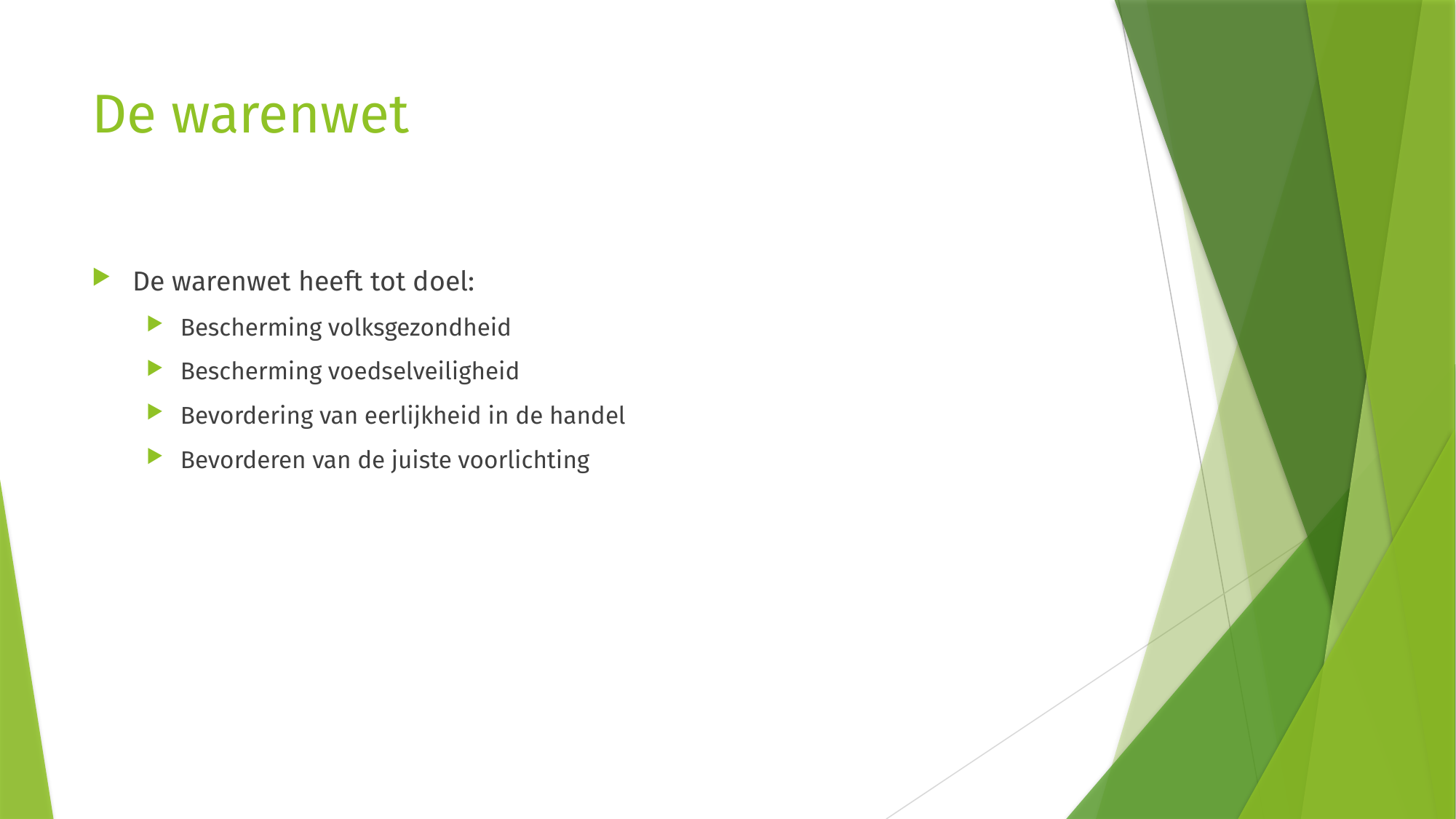

# De warenwet
De warenwet heeft tot doel:
Bescherming volksgezondheid
Bescherming voedselveiligheid
Bevordering van eerlijkheid in de handel
Bevorderen van de juiste voorlichting